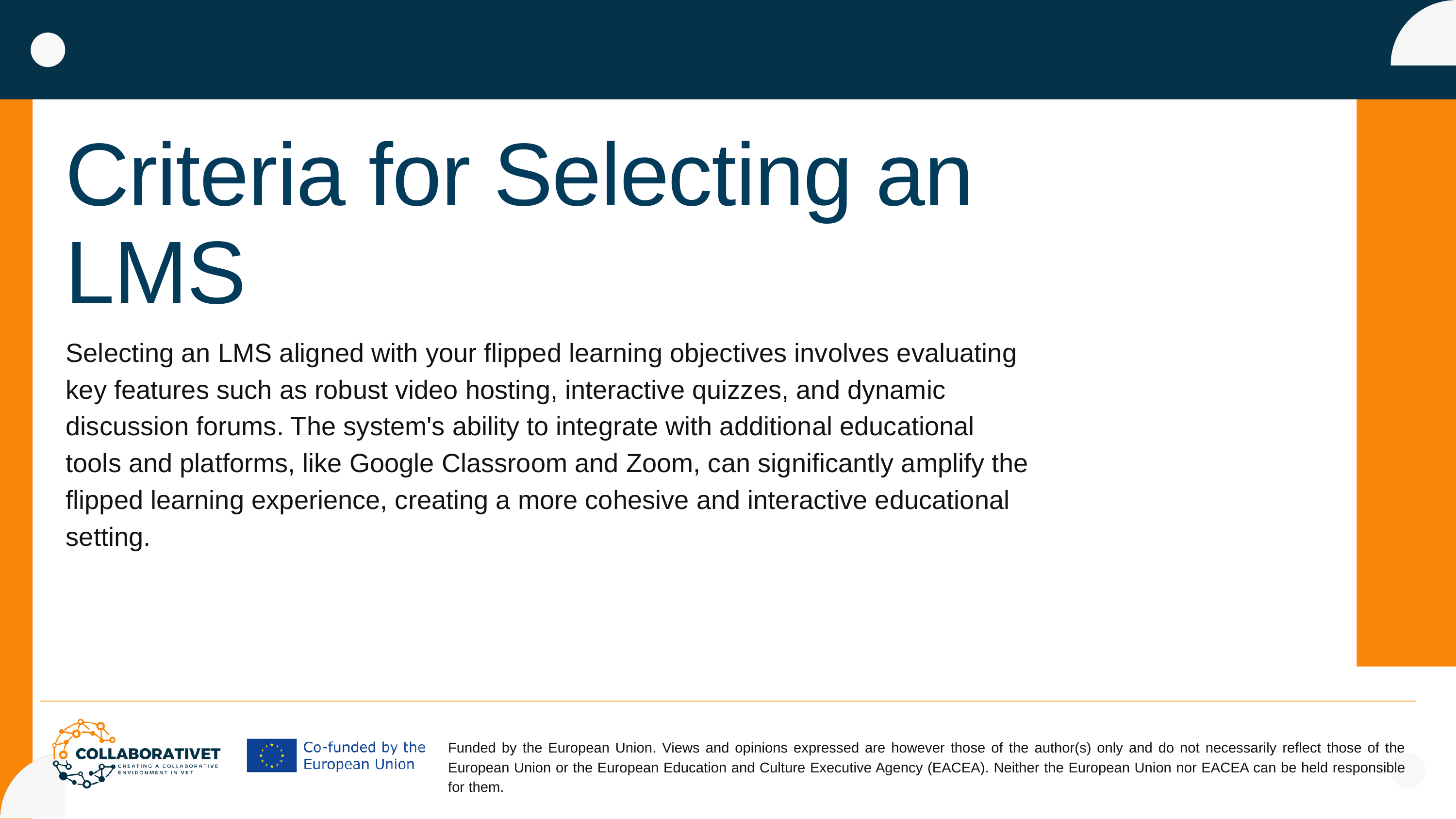

Criteria for Selecting an LMS
Selecting an LMS aligned with your flipped learning objectives involves evaluating key features such as robust video hosting, interactive quizzes, and dynamic discussion forums. The system's ability to integrate with additional educational tools and platforms, like Google Classroom and Zoom, can significantly amplify the flipped learning experience, creating a more cohesive and interactive educational setting.

Funded by the European Union. Views and opinions expressed are however those of the author(s) only and do not necessarily reflect those of the European Union or the European Education and Culture Executive Agency (EACEA). Neither the European Union nor EACEA can be held responsible for them.